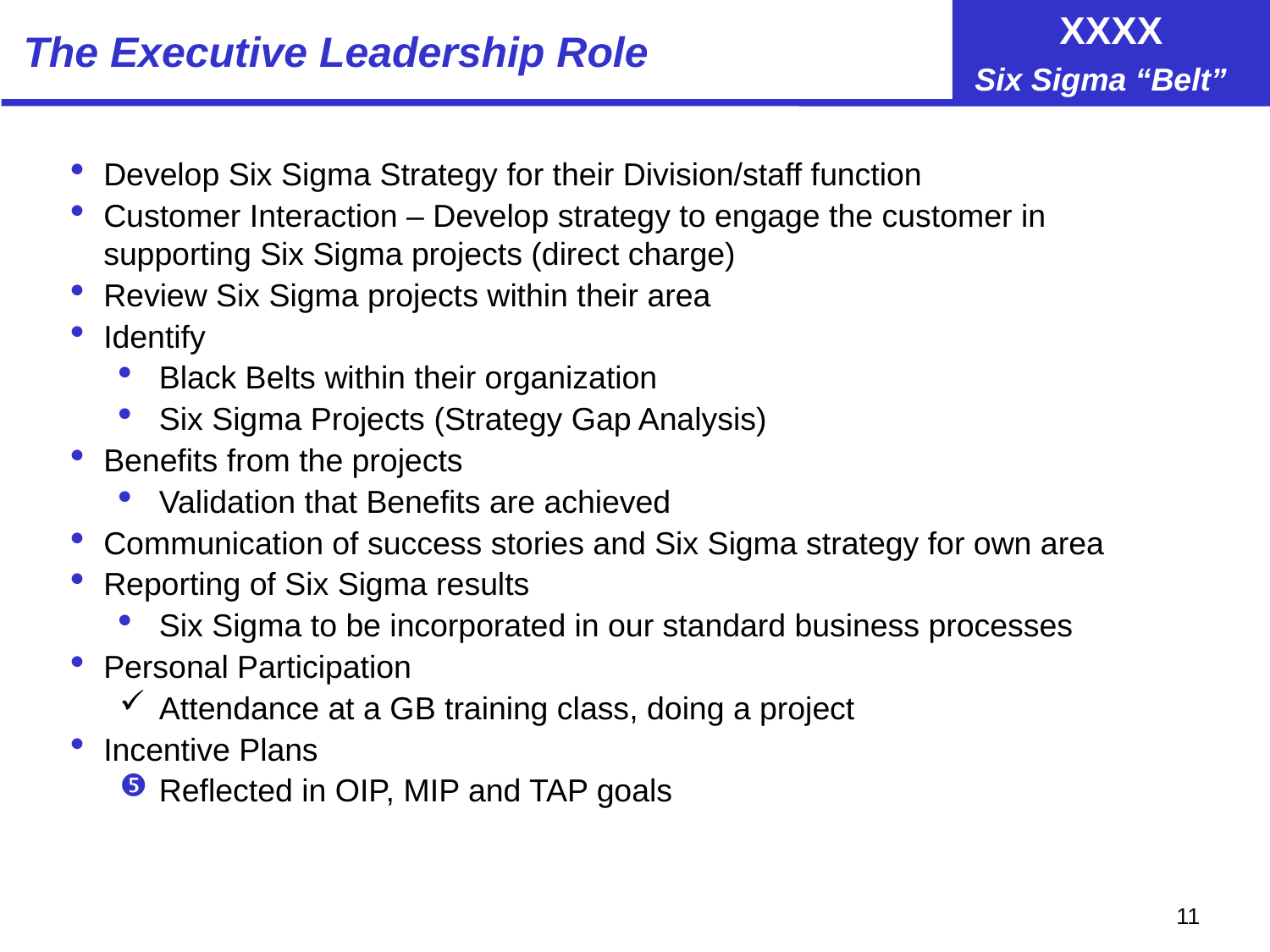

# The Executive Leadership Role
Develop Six Sigma Strategy for their Division/staff function
Customer Interaction – Develop strategy to engage the customer in supporting Six Sigma projects (direct charge)
Review Six Sigma projects within their area
Identify
Black Belts within their organization
Six Sigma Projects (Strategy Gap Analysis)
Benefits from the projects
Validation that Benefits are achieved
Communication of success stories and Six Sigma strategy for own area
Reporting of Six Sigma results
Six Sigma to be incorporated in our standard business processes
Personal Participation
Attendance at a GB training class, doing a project
Incentive Plans
Reflected in OIP, MIP and TAP goals